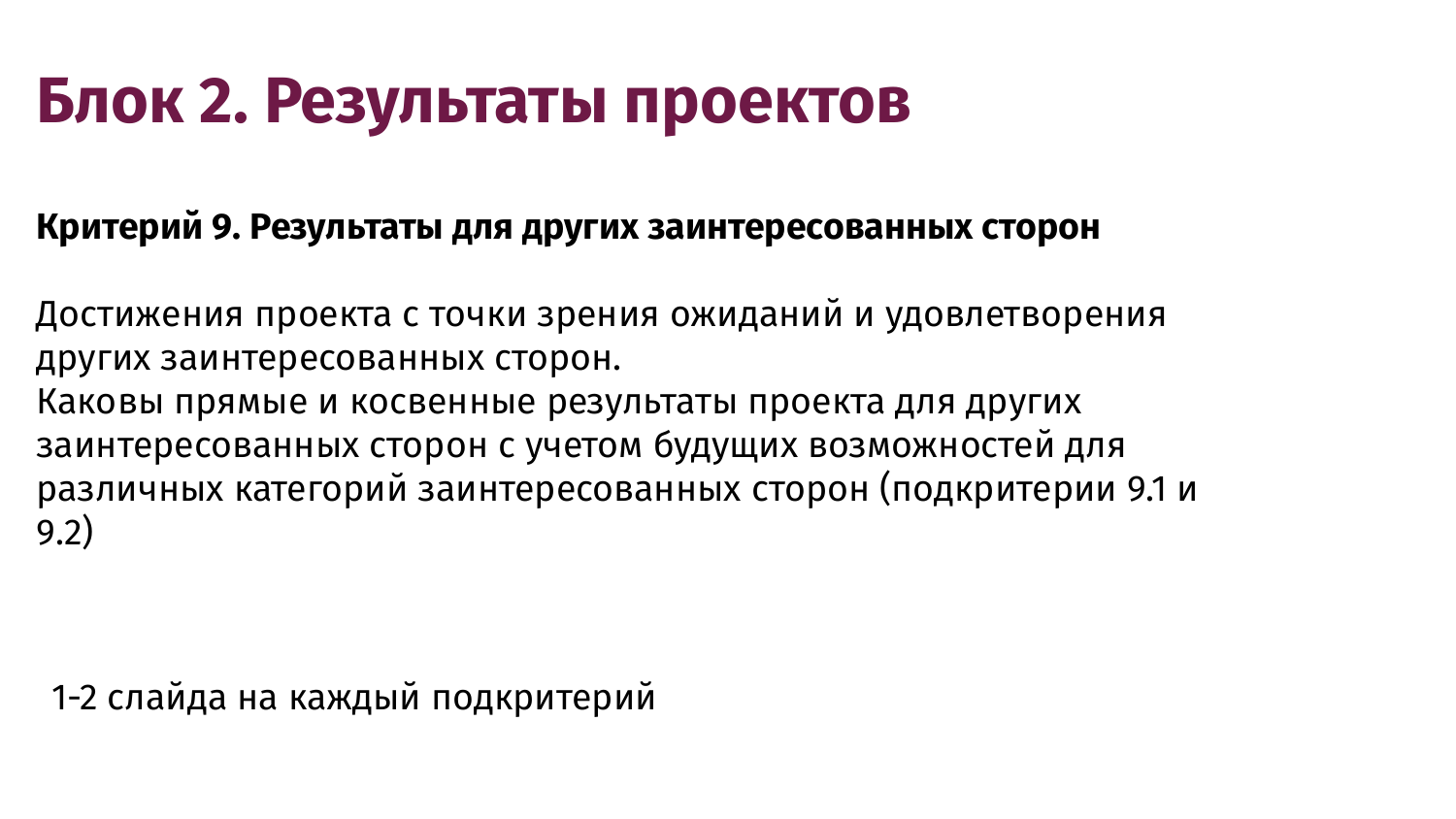

# Блок 2. Результаты проектов
Критерий 9. Результаты для других заинтересованных сторон

Достижения проекта с точки зрения ожиданий и удовлетворения других заинтересованных сторон.
Каковы прямые и косвенные результаты проекта для других заинтересованных сторон с учетом будущих возможностей для различных категорий заинтересованных сторон (подкритерии 9.1 и 9.2)
1-2 слайда на каждый подкритерий